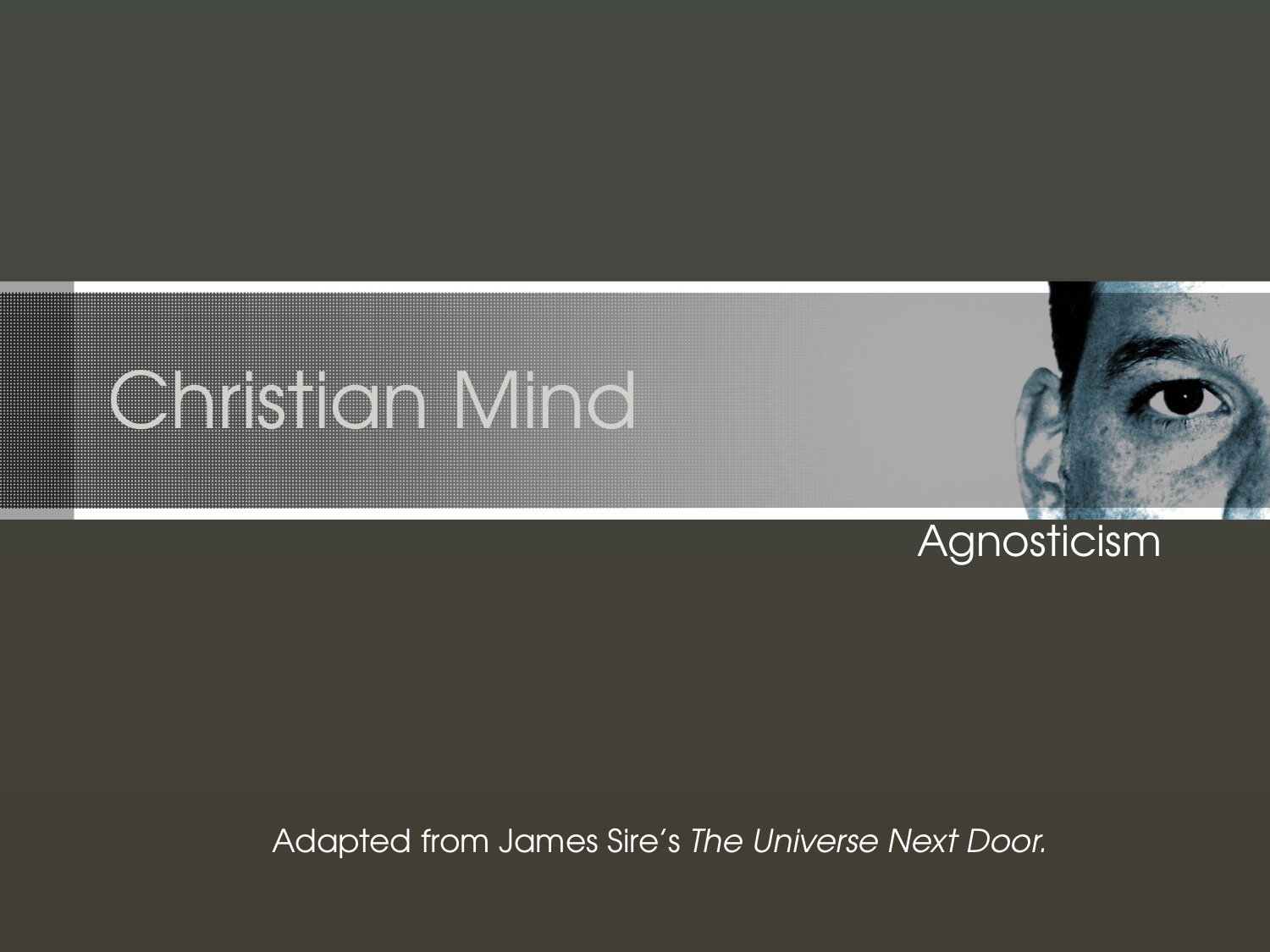

# Christian Mind
Agnosticism
Adapted from James Sire’s The Universe Next Door.